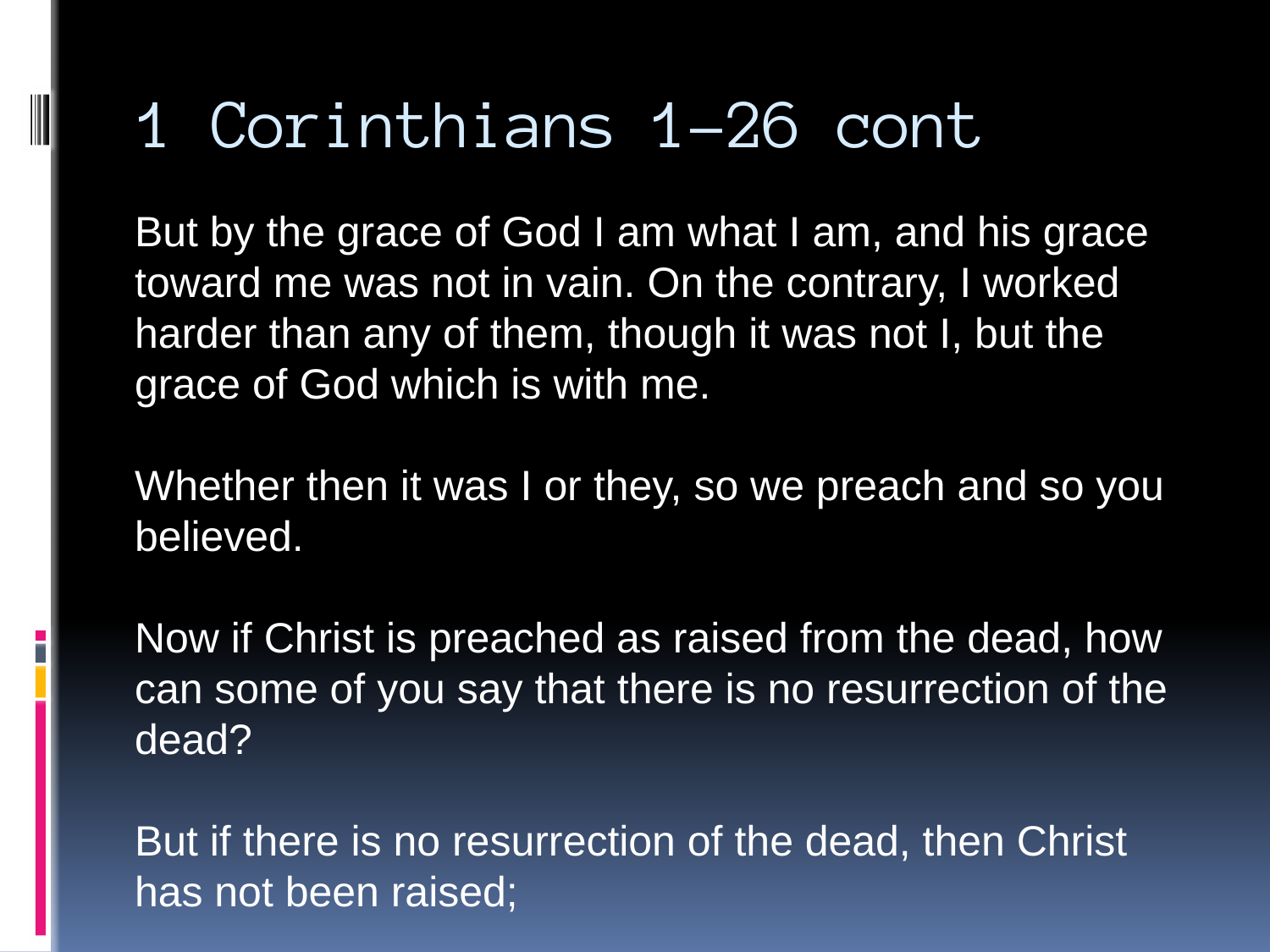

# 1 Corinthians 1-26 cont
But by the grace of God I am what I am, and his grace toward me was not in vain. On the contrary, I worked harder than any of them, though it was not I, but the grace of God which is with me.
Whether then it was I or they, so we preach and so you believed.
Now if Christ is preached as raised from the dead, how can some of you say that there is no resurrection of the dead?
But if there is no resurrection of the dead, then Christ has not been raised;